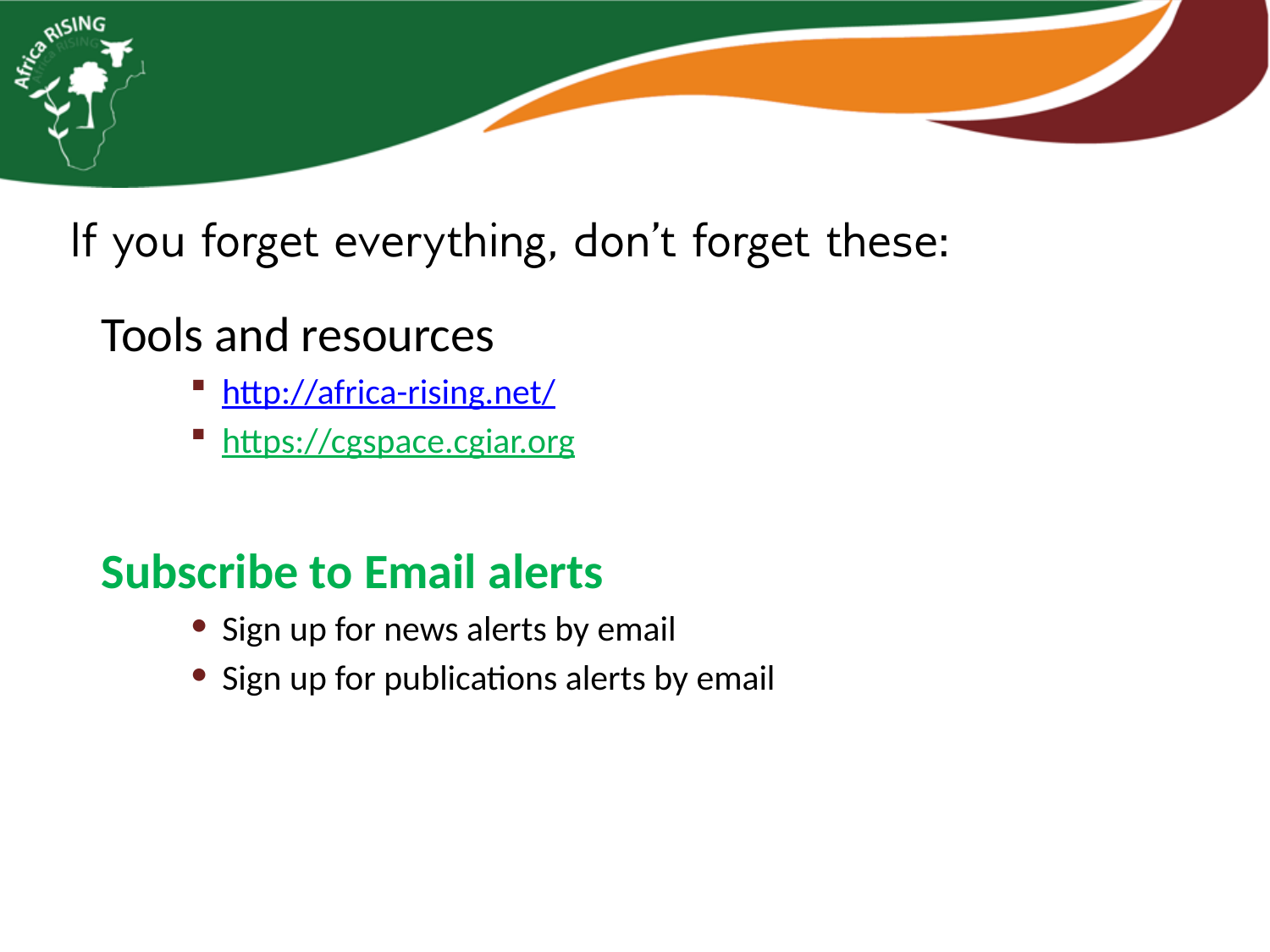

If you forget everything, don’t forget these:
Tools and resources
http://africa-rising.net/
https://cgspace.cgiar.org

Subscribe to Email alerts
Sign up for news alerts by email
Sign up for publications alerts by email